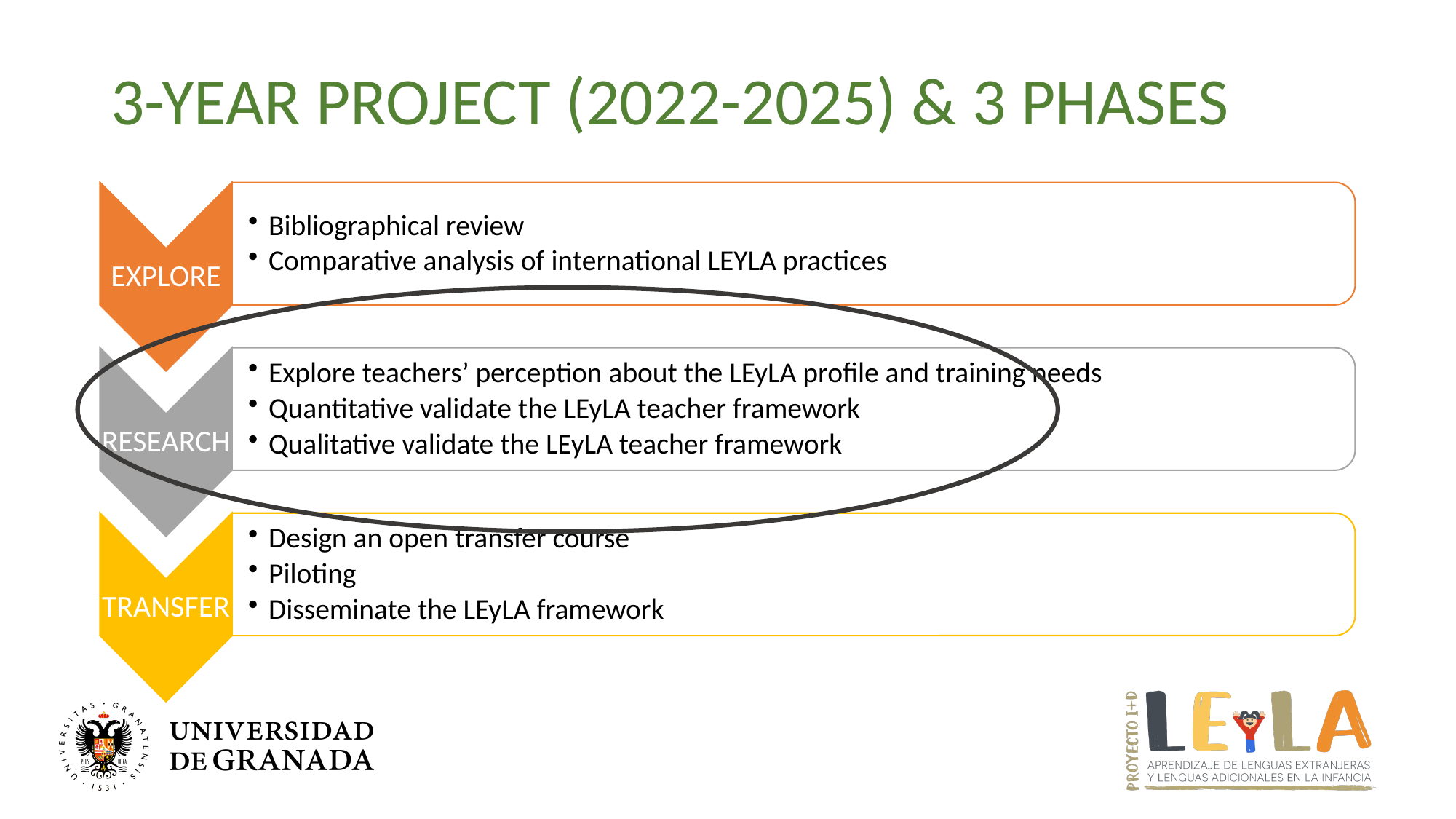

# 3-YEAR PROJECT (2022-2025) & 3 PHASES
EXPLORE
Bibliographical review
Comparative analysis of international LEYLA practices
RESEARCH
Explore teachers’ perception about the LEyLA profile and training needs
Quantitative validate the LEyLA teacher framework
Qualitative validate the LEyLA teacher framework
TRANSFER
Design an open transfer course
Piloting
Disseminate the LEyLA framework